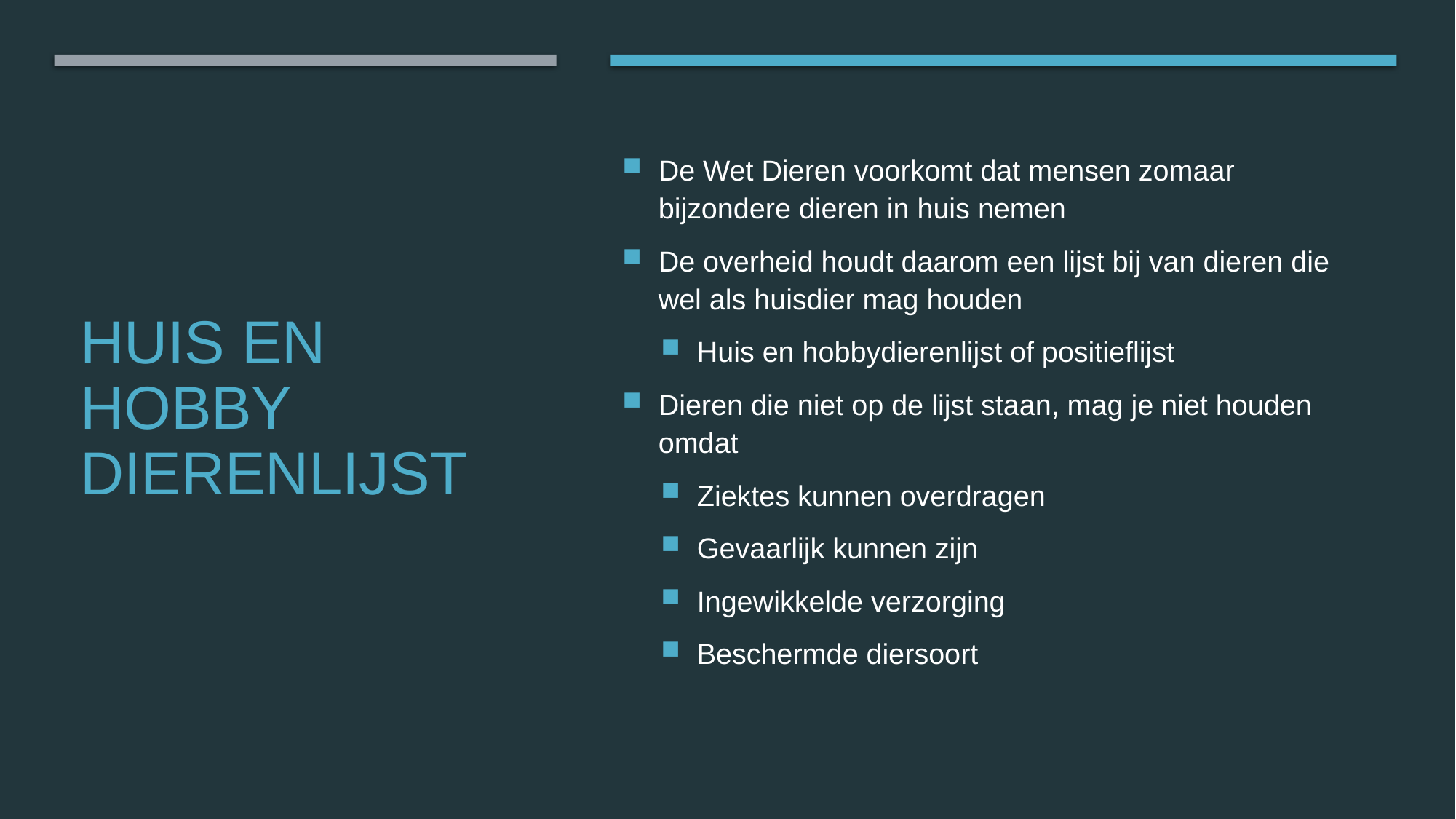

De Wet Dieren voorkomt dat mensen zomaar bijzondere dieren in huis nemen
De overheid houdt daarom een lijst bij van dieren die wel als huisdier mag houden
Huis en hobbydierenlijst of positieflijst
Dieren die niet op de lijst staan, mag je niet houden omdat
Ziektes kunnen overdragen
Gevaarlijk kunnen zijn
Ingewikkelde verzorging
Beschermde diersoort
# Huis en hobby dierenlijst